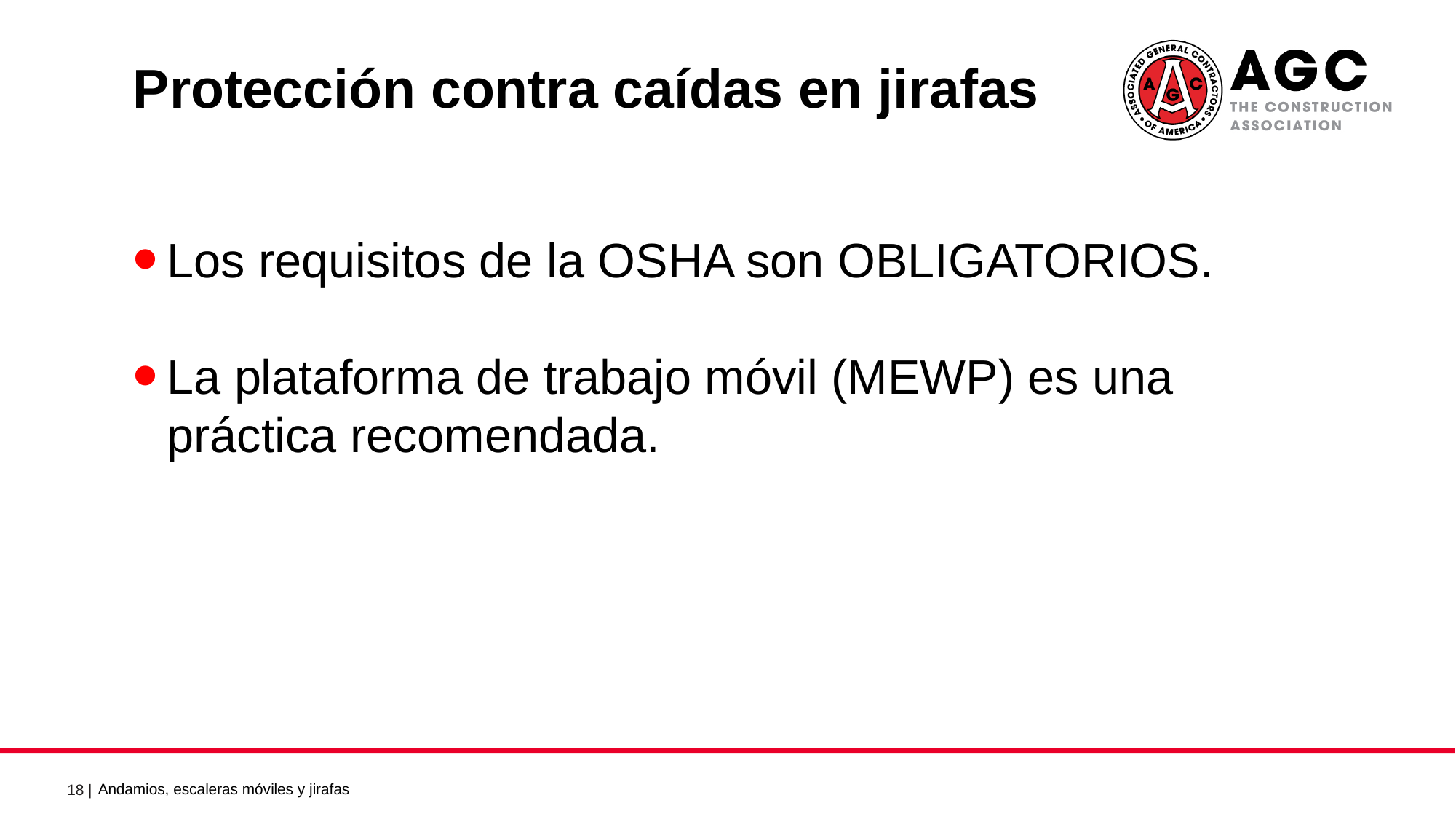

Protección contra caídas en jirafas 1
Los requisitos de la OSHA son OBLIGATORIOS.

La plataforma de trabajo móvil (MEWP) es una práctica recomendada.
Andamios, escaleras móviles y jirafas